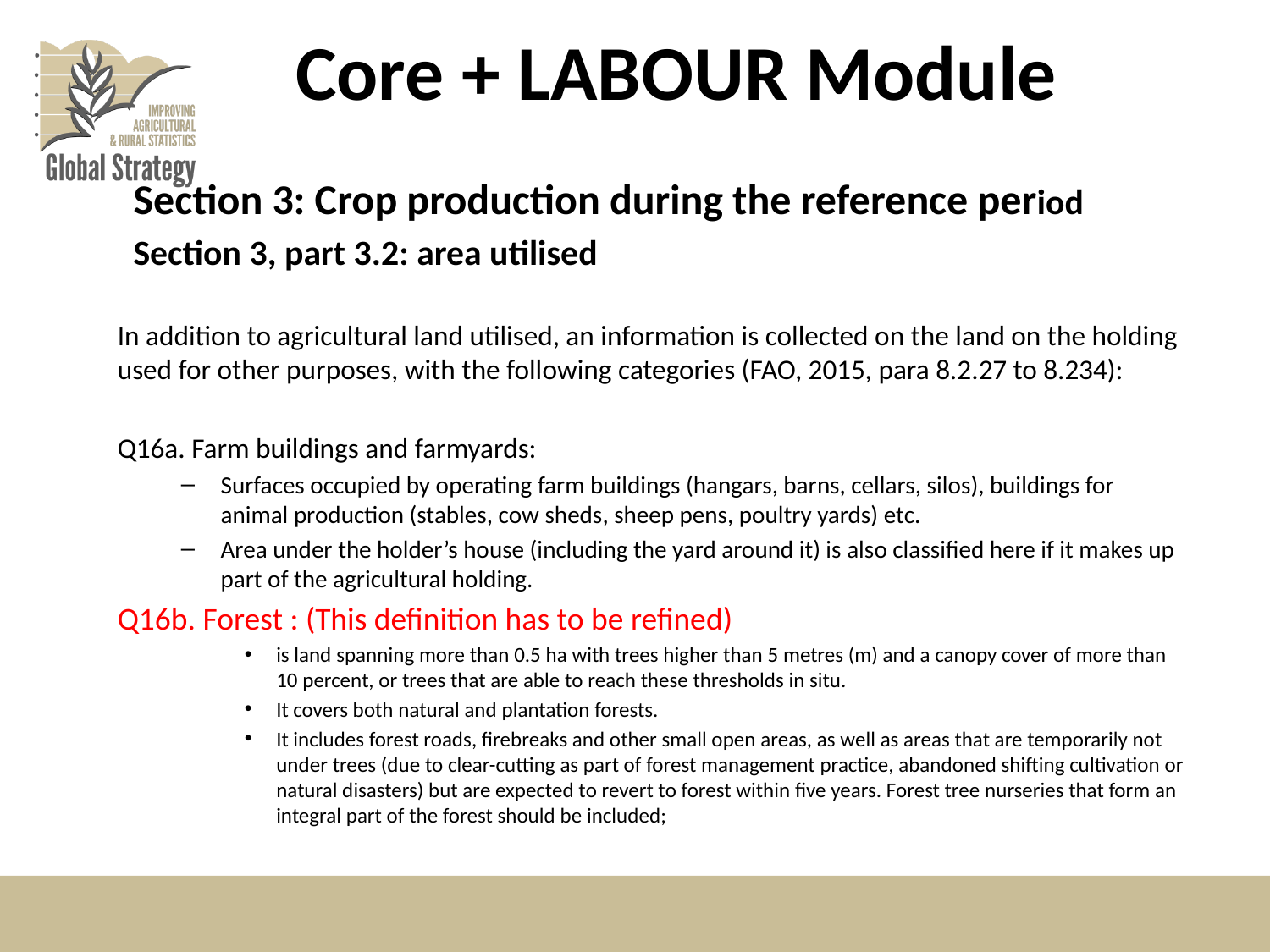

# Core + LABOUR Module
Section 3: Crop production during the reference period
Section 3, part 3.2: area utilised

In addition to agricultural land utilised, an information is collected on the land on the holding used for other purposes, with the following categories (FAO, 2015, para 8.2.27 to 8.234):

Q16a. Farm buildings and farmyards:
Surfaces occupied by operating farm buildings (hangars, barns, cellars, silos), buildings for animal production (stables, cow sheds, sheep pens, poultry yards) etc.
Area under the holder’s house (including the yard around it) is also classified here if it makes up part of the agricultural holding.
Q16b. Forest : (This definition has to be refined)
is land spanning more than 0.5 ha with trees higher than 5 metres (m) and a canopy cover of more than 10 percent, or trees that are able to reach these thresholds in situ.
It covers both natural and plantation forests.
It includes forest roads, firebreaks and other small open areas, as well as areas that are temporarily not under trees (due to clear-cutting as part of forest management practice, abandoned shifting cultivation or natural disasters) but are expected to revert to forest within five years. Forest tree nurseries that form an integral part of the forest should be included;